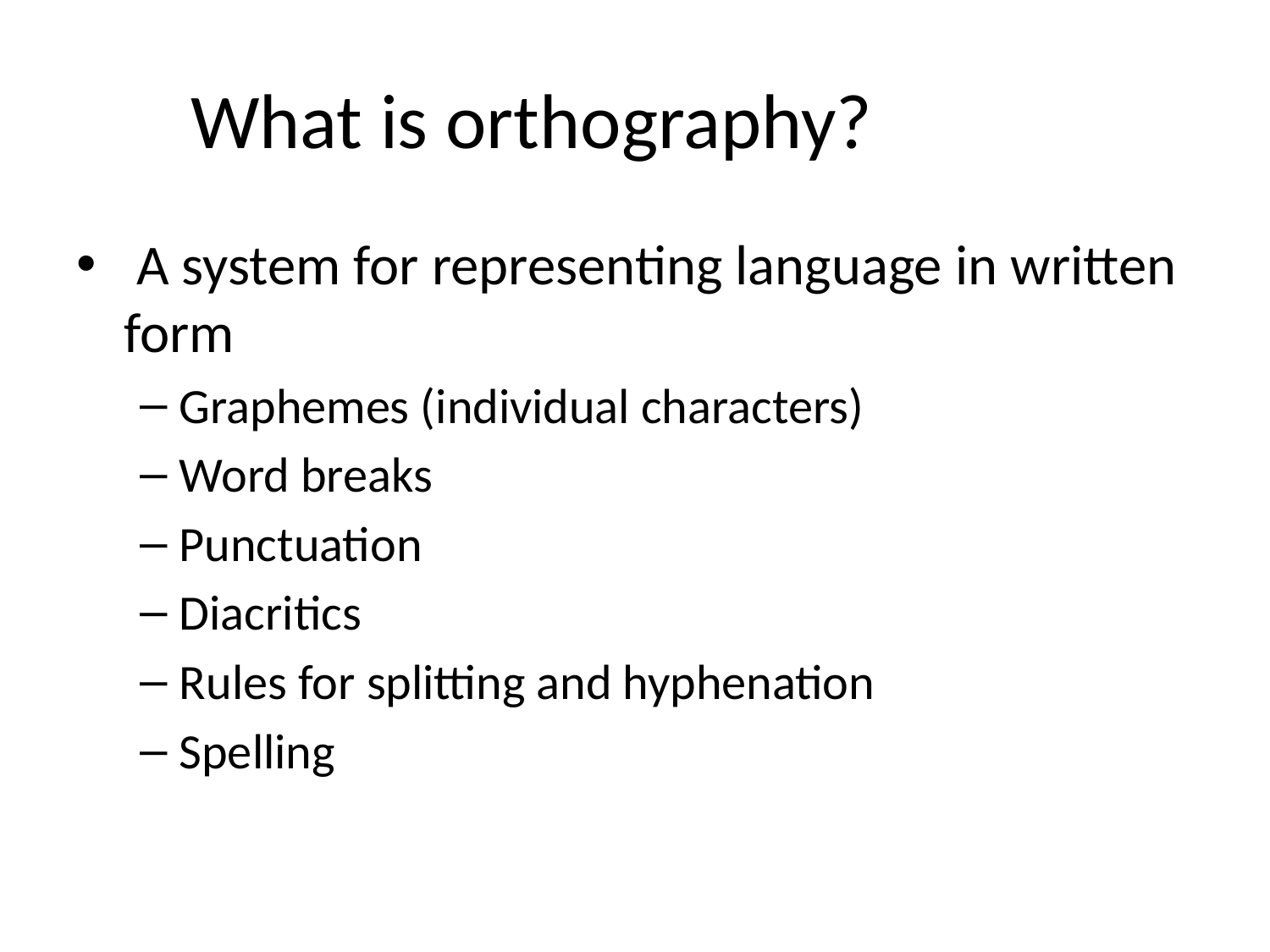

# What is orthography?
 A system for representing language in written form
Graphemes (individual characters)
Word breaks
Punctuation
Diacritics
Rules for splitting and hyphenation
Spelling